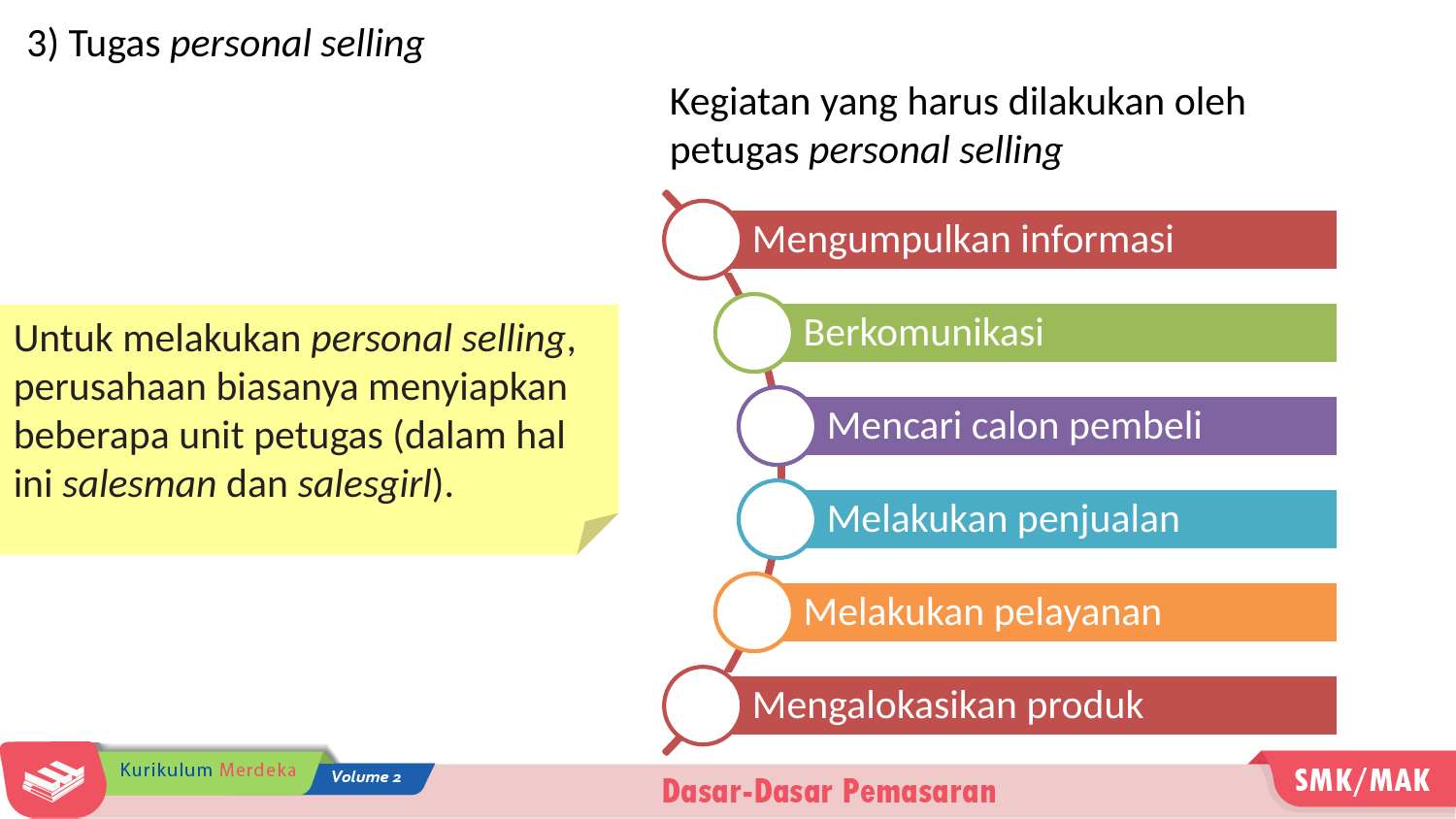

3) Tugas personal selling
Kegiatan yang harus dilakukan oleh petugas personal selling
Mengumpulkan informasi
Berkomunikasi
Mencari calon pembeli
Melakukan penjualan
Melakukan pelayanan
Mengalokasikan produk
Untuk melakukan personal selling, perusahaan biasanya menyiapkan beberapa unit petugas (dalam hal ini salesman dan salesgirl).